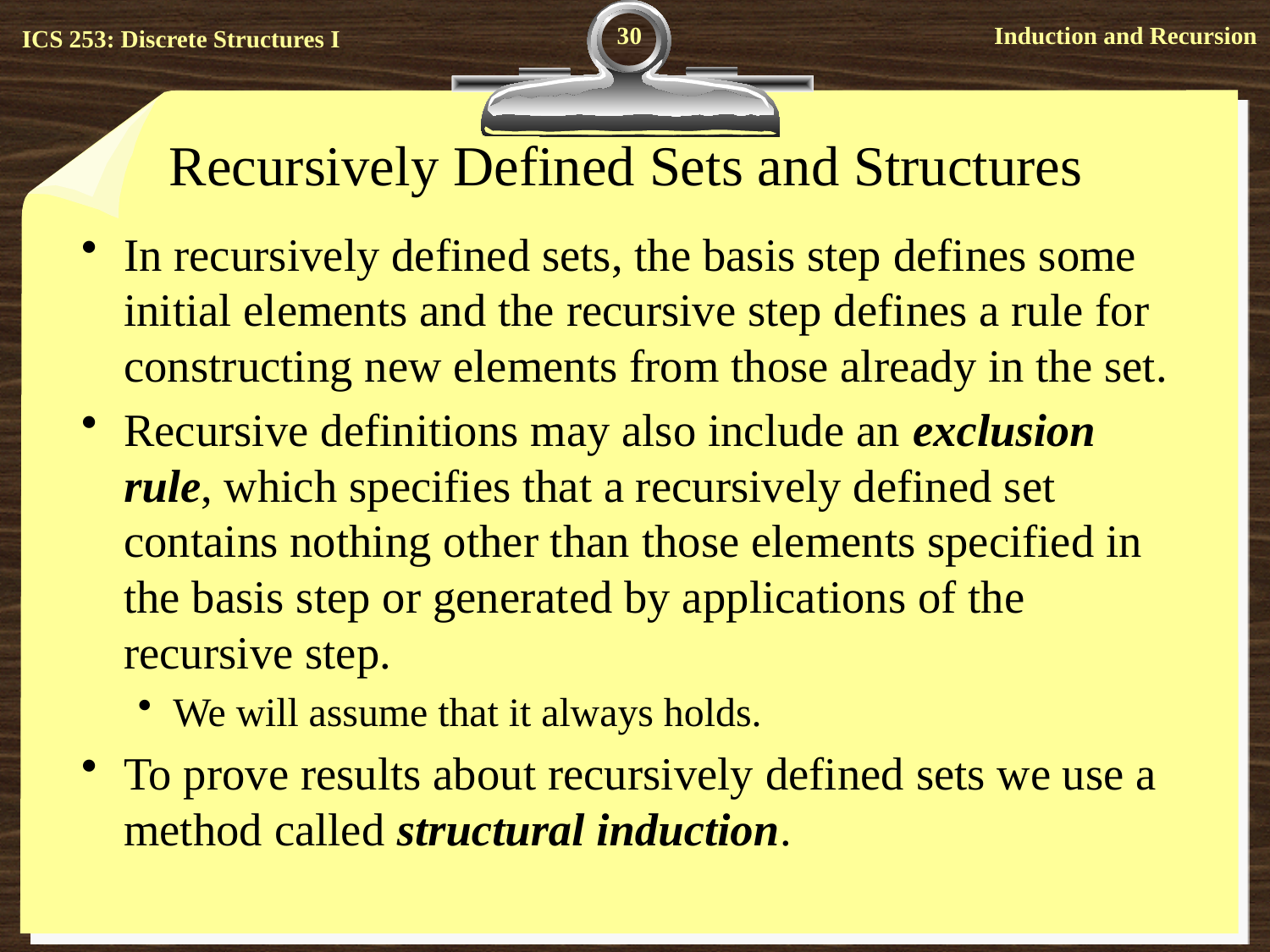

30
# Recursively Defined Sets and Structures
In recursively defined sets, the basis step defines some initial elements and the recursive step defines a rule for constructing new elements from those already in the set.
Recursive definitions may also include an exclusion rule, which specifies that a recursively defined set contains nothing other than those elements specified in the basis step or generated by applications of the recursive step.
We will assume that it always holds.
To prove results about recursively defined sets we use a method called structural induction.